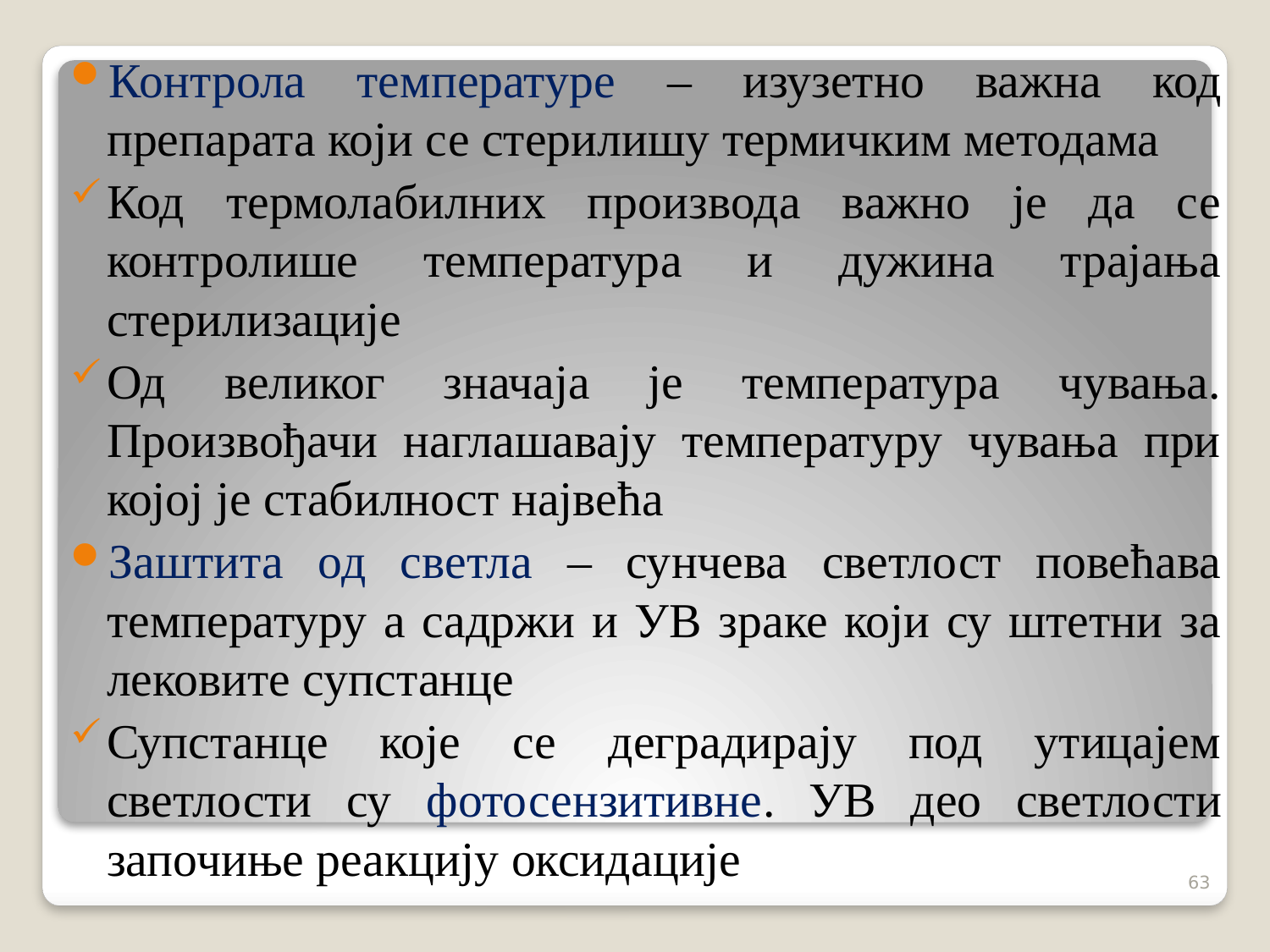

Контрола температуре – изузетно важна код препарата који се стерилишу термичким методама
Код термолабилних производа важно је да се контролише температура и дужина трајања стерилизације
Од великог значаја је температура чувања. Произвођачи наглашавају температуру чувања при којој је стабилност највећа
Заштита од светла – сунчева светлост повећава температуру а садржи и УВ зраке који су штетни за лековите супстанце
Супстанце које се деградирају под утицајем светлости су фотосензитивне. УВ део светлости започиње реакцију оксидације
63